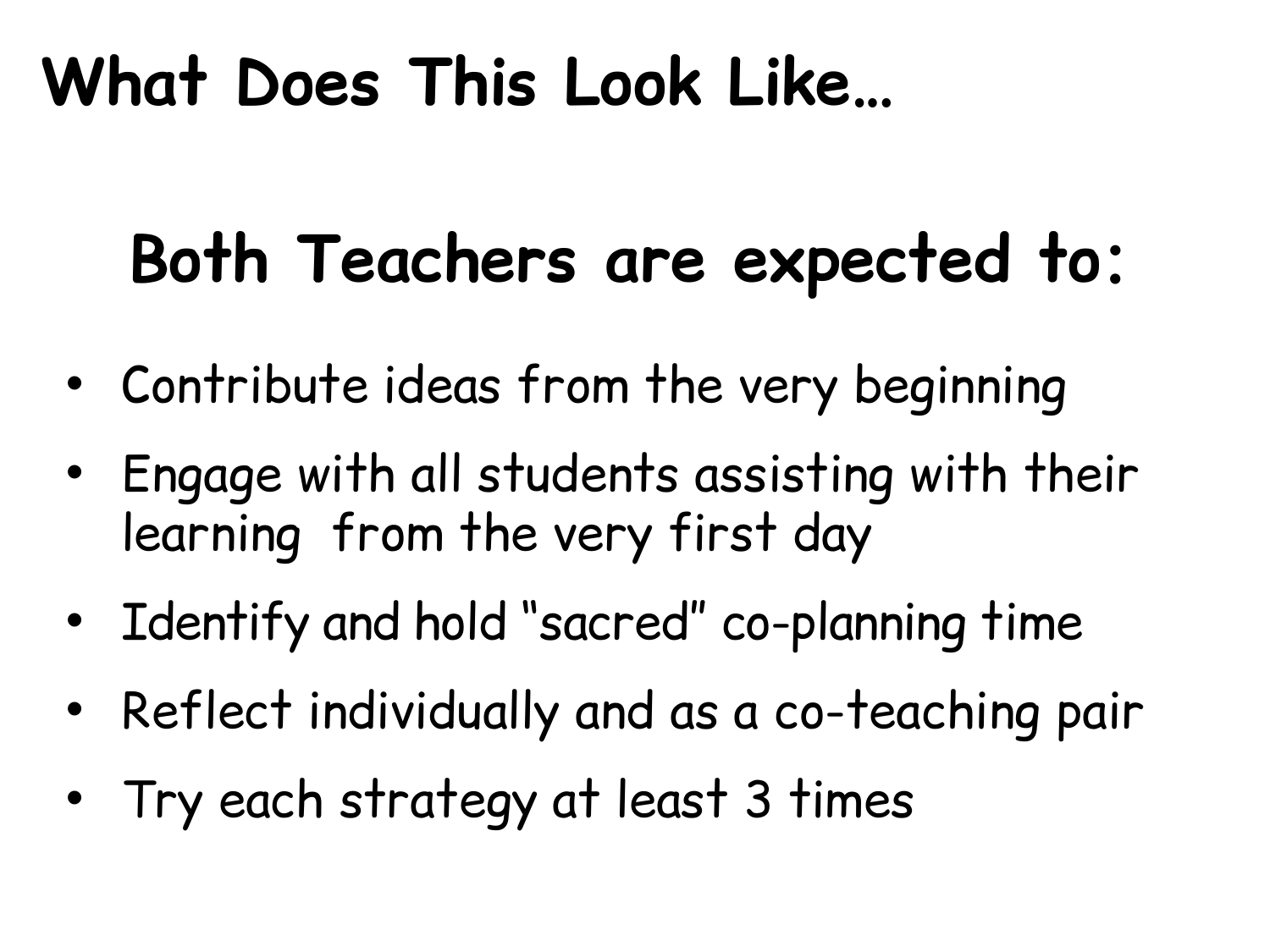

What Does This Look Like…
Both Teachers are expected to:

Contribute ideas from the very beginning

Engage with all students assisting with their learning  from the very first day

Identify and hold “sacred” co-planning time

Reflect individually and as a co-teaching pair

Try each strategy at least 3 times